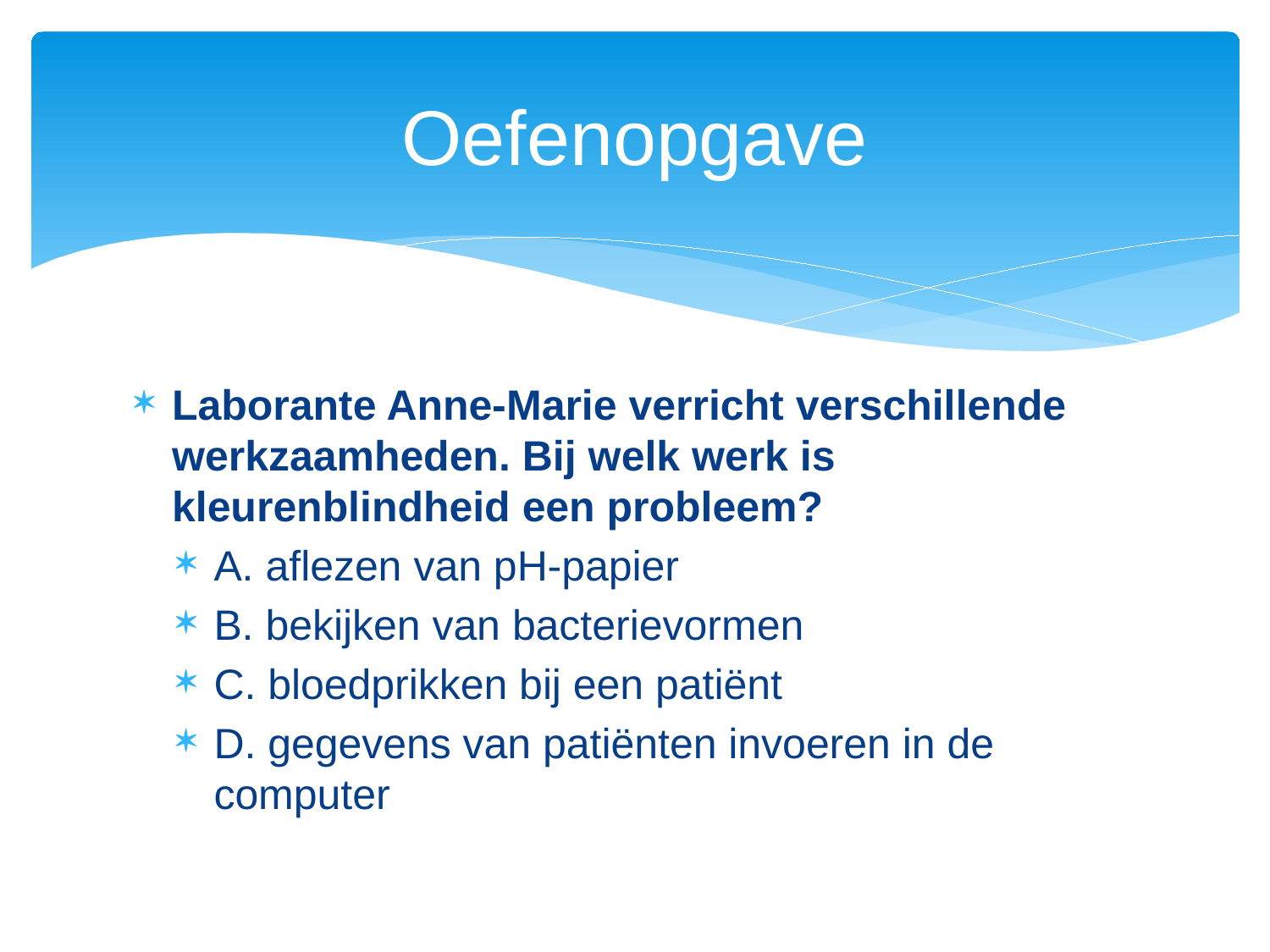

# Oefenopgave
Laborante Anne-Marie verricht verschillende  werkzaamheden. Bij welk werk is kleurenblindheid een probleem?
A. aflezen van pH-papier
B. bekijken van bacterievormen
C. bloedprikken bij een patiënt
D. gegevens van patiënten invoeren in de computer